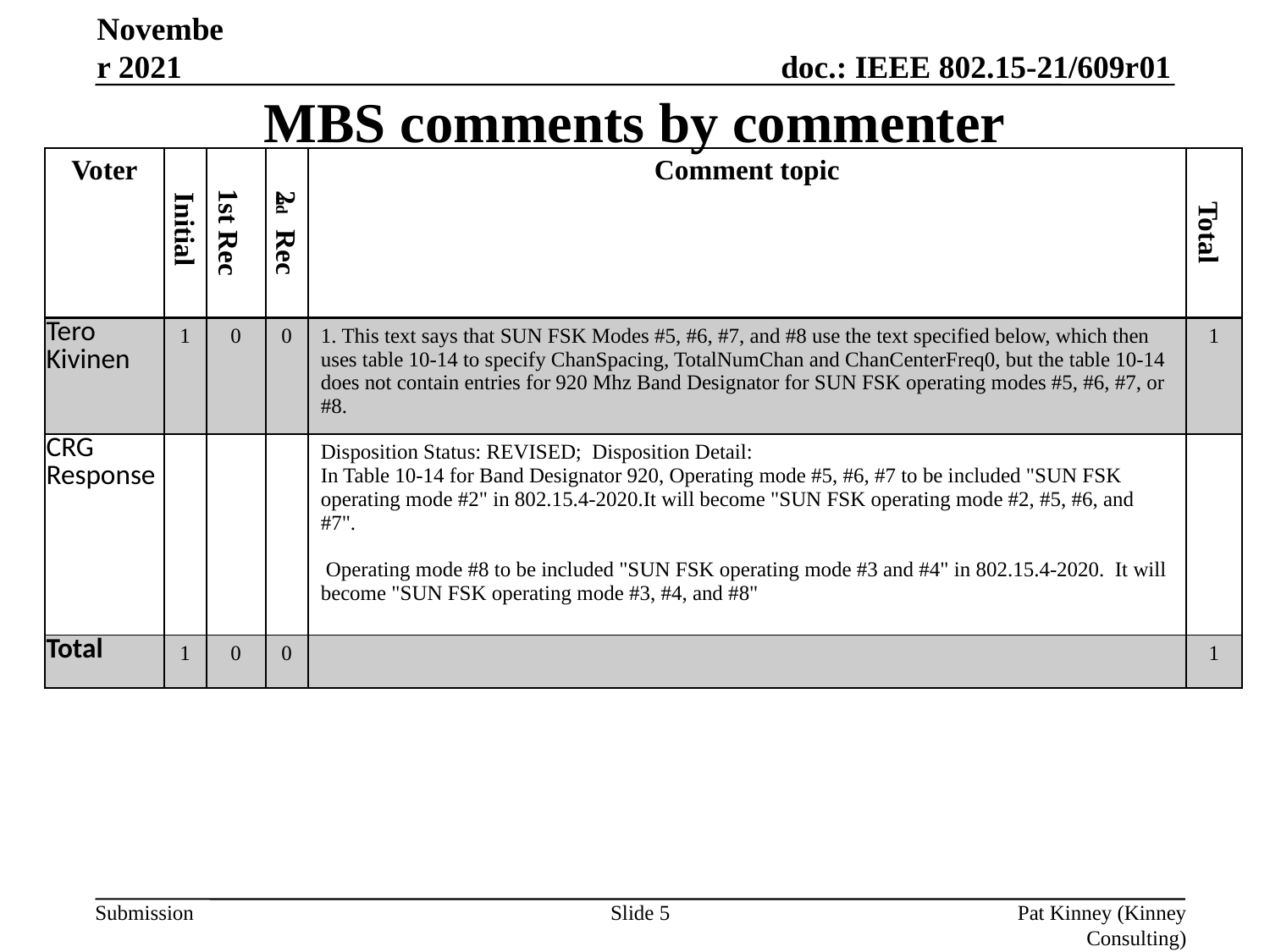

# MBS comments by commenter
November 2021
| Voter | Initial | 1st Rec | 2nd Rec | Comment topic | Total |
| --- | --- | --- | --- | --- | --- |
| Tero Kivinen | 1 | 0 | 0 | 1. This text says that SUN FSK Modes #5, #6, #7, and #8 use the text specified below, which then uses table 10-14 to specify ChanSpacing, TotalNumChan and ChanCenterFreq0, but the table 10-14 does not contain entries for 920 Mhz Band Designator for SUN FSK operating modes #5, #6, #7, or #8. | 1 |
| CRG Response |  |  |  | Disposition Status: REVISED; Disposition Detail: In Table 10-14 for Band Designator 920, Operating mode #5, #6, #7 to be included "SUN FSK operating mode #2" in 802.15.4-2020.It will become "SUN FSK operating mode #2, #5, #6, and #7". Operating mode #8 to be included "SUN FSK operating mode #3 and #4" in 802.15.4-2020. It will become "SUN FSK operating mode #3, #4, and #8" |  |
| Total | 1 | 0 | 0 |  | 1 |
Slide 5
Pat Kinney (Kinney Consulting)